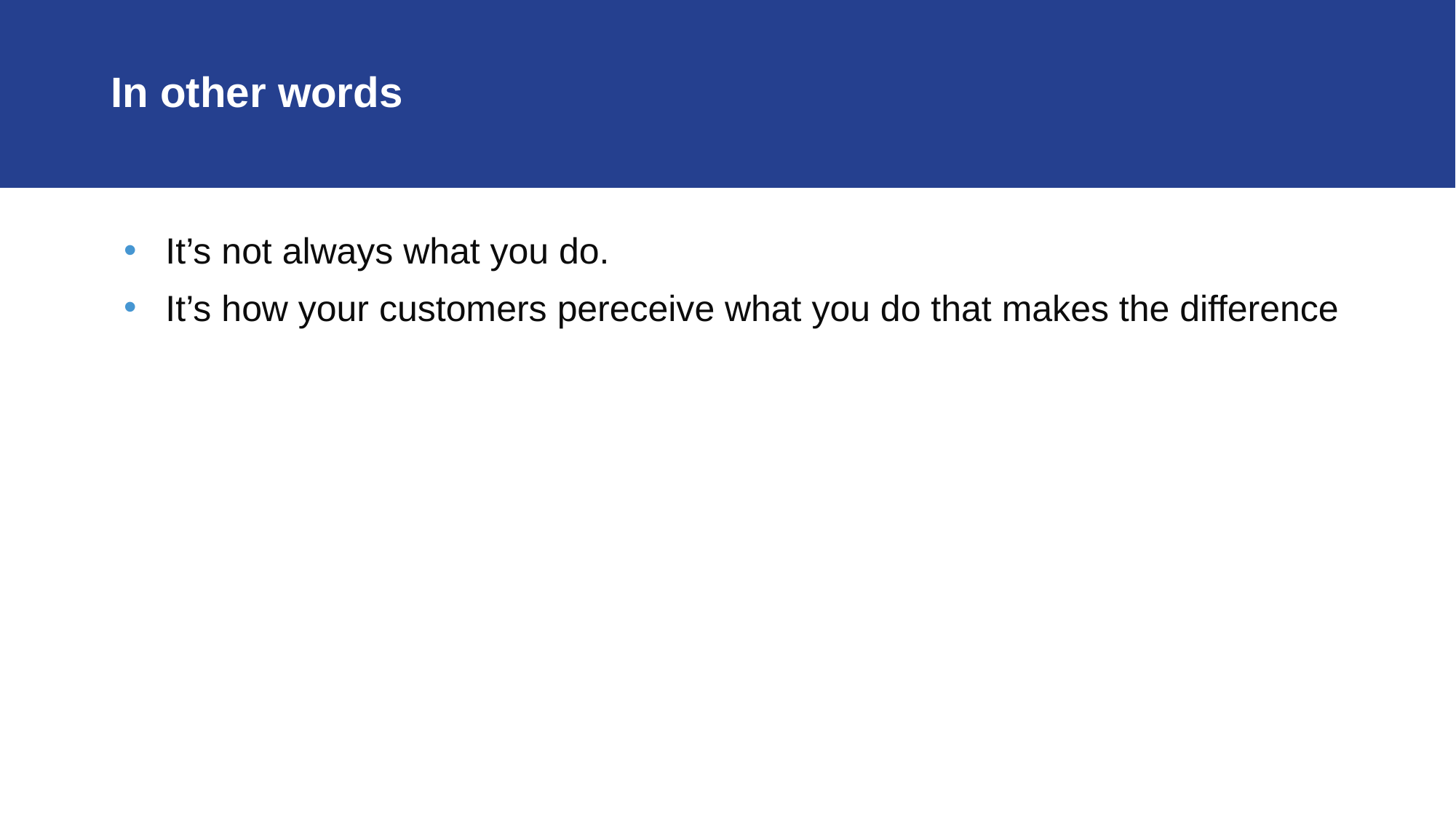

# In other words
It’s not always what you do.
It’s how your customers pereceive what you do that makes the difference